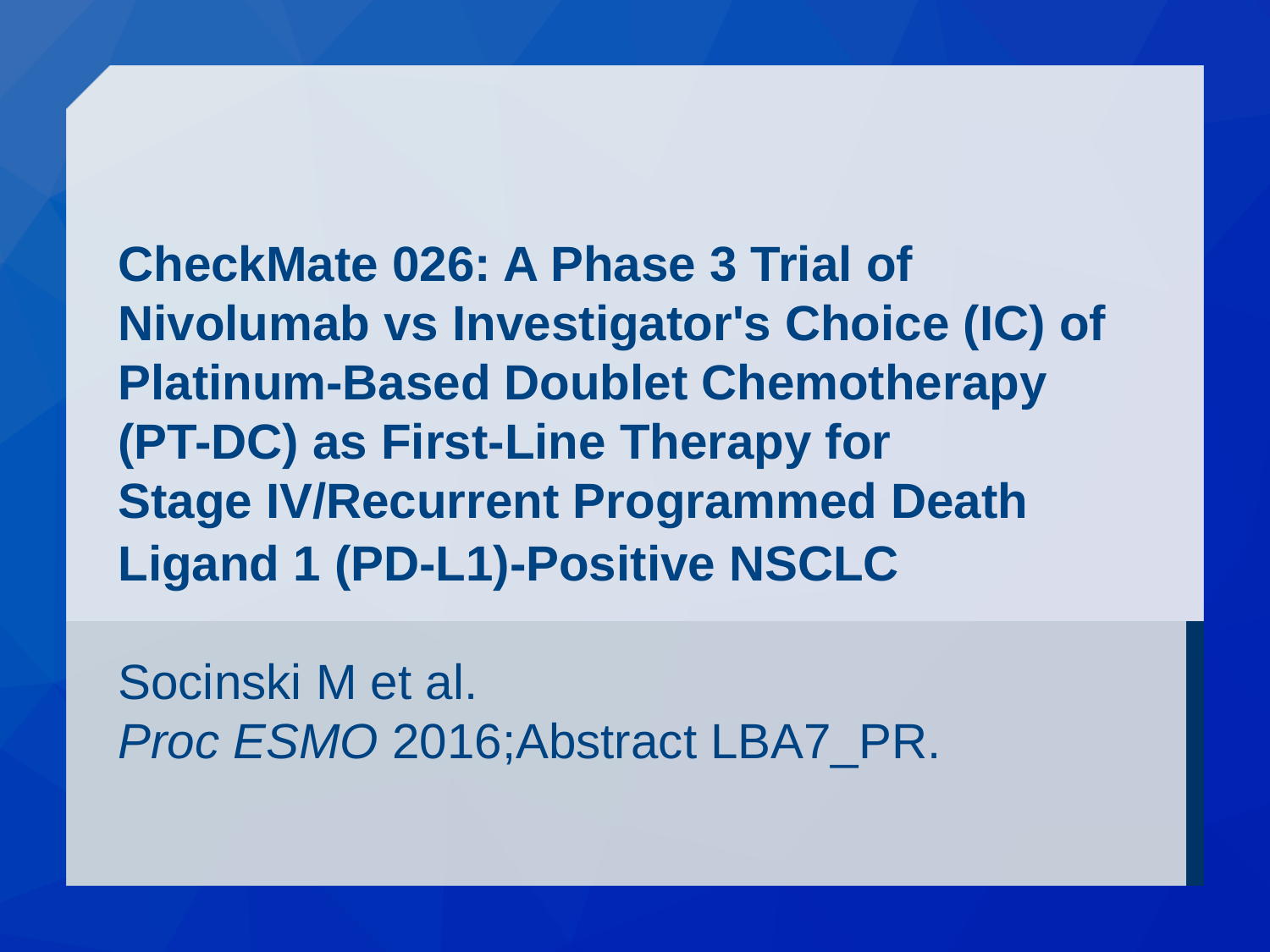

# CheckMate 026: A Phase 3 Trial of Nivolumab vs Investigator's Choice (IC) of Platinum-Based Doublet Chemotherapy (PT-DC) as First-Line Therapy for Stage IV/Recurrent Programmed Death Ligand 1 (PD-L1)-Positive NSCLC
Socinski M et al.
Proc ESMO 2016;Abstract LBA7_PR.